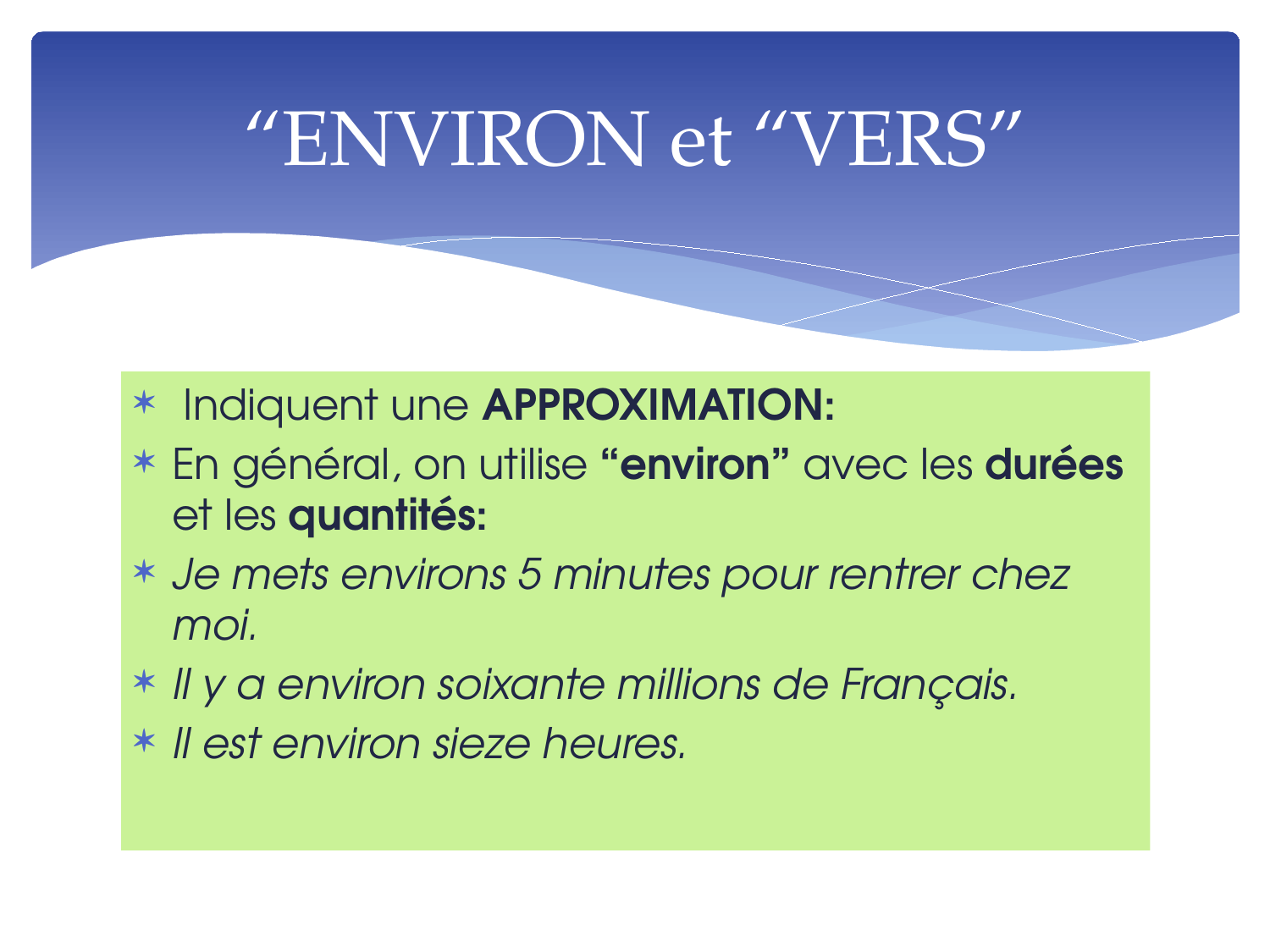

# “ENVIRON et “VERS”
 Indiquent une APPROXIMATION:
En général, on utilise “environ” avec les durées et les quantités:
Je mets environs 5 minutes pour rentrer chez moi.
Il y a environ soixante millions de Français.
Il est environ sieze heures.